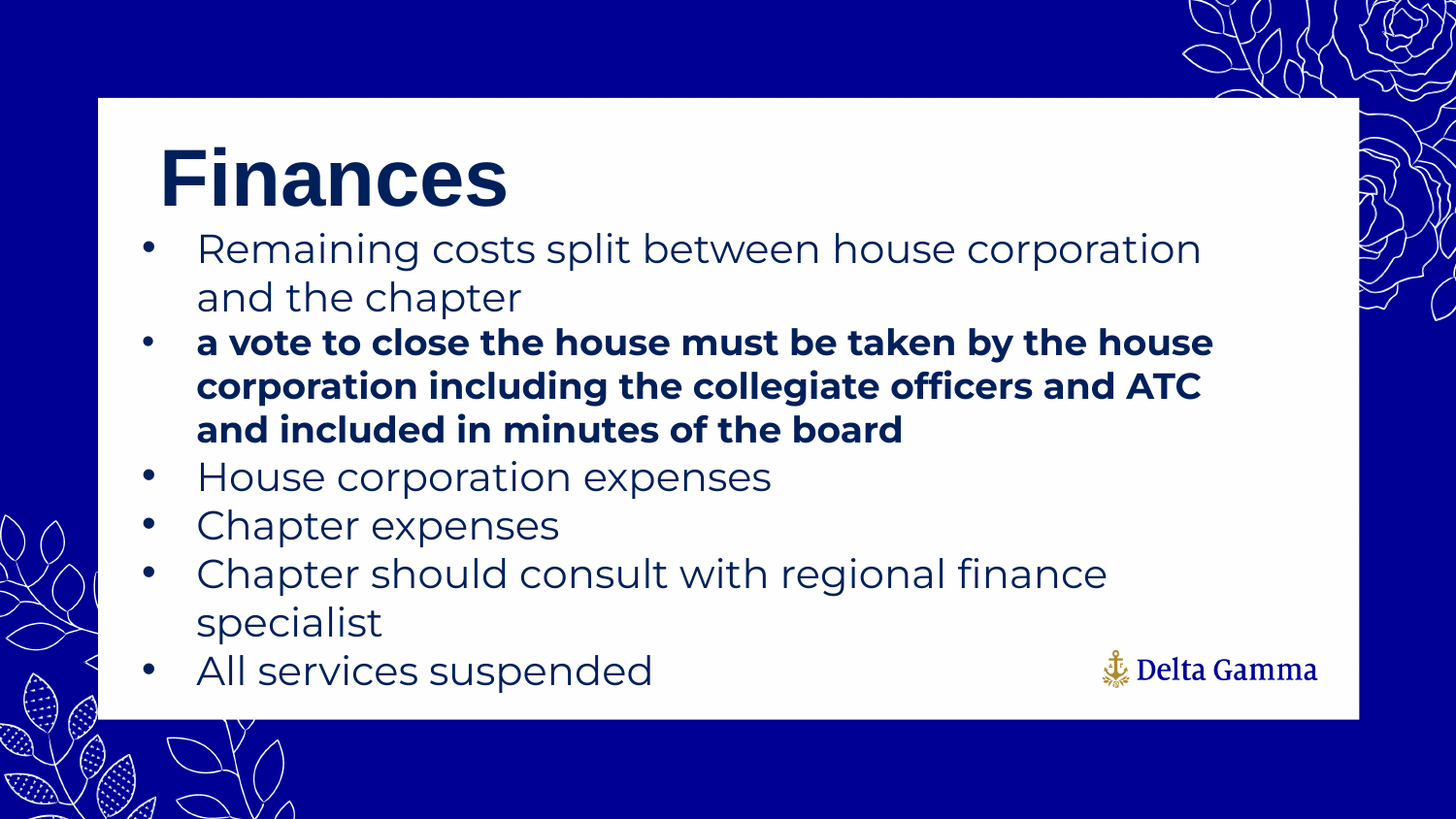

Finances
Remaining costs split between house corporation and the chapter
a vote to close the house must be taken by the house corporation including the collegiate officers and ATC and included in minutes of the board
House corporation expenses
Chapter expenses
Chapter should consult with regional finance specialist
All services suspended